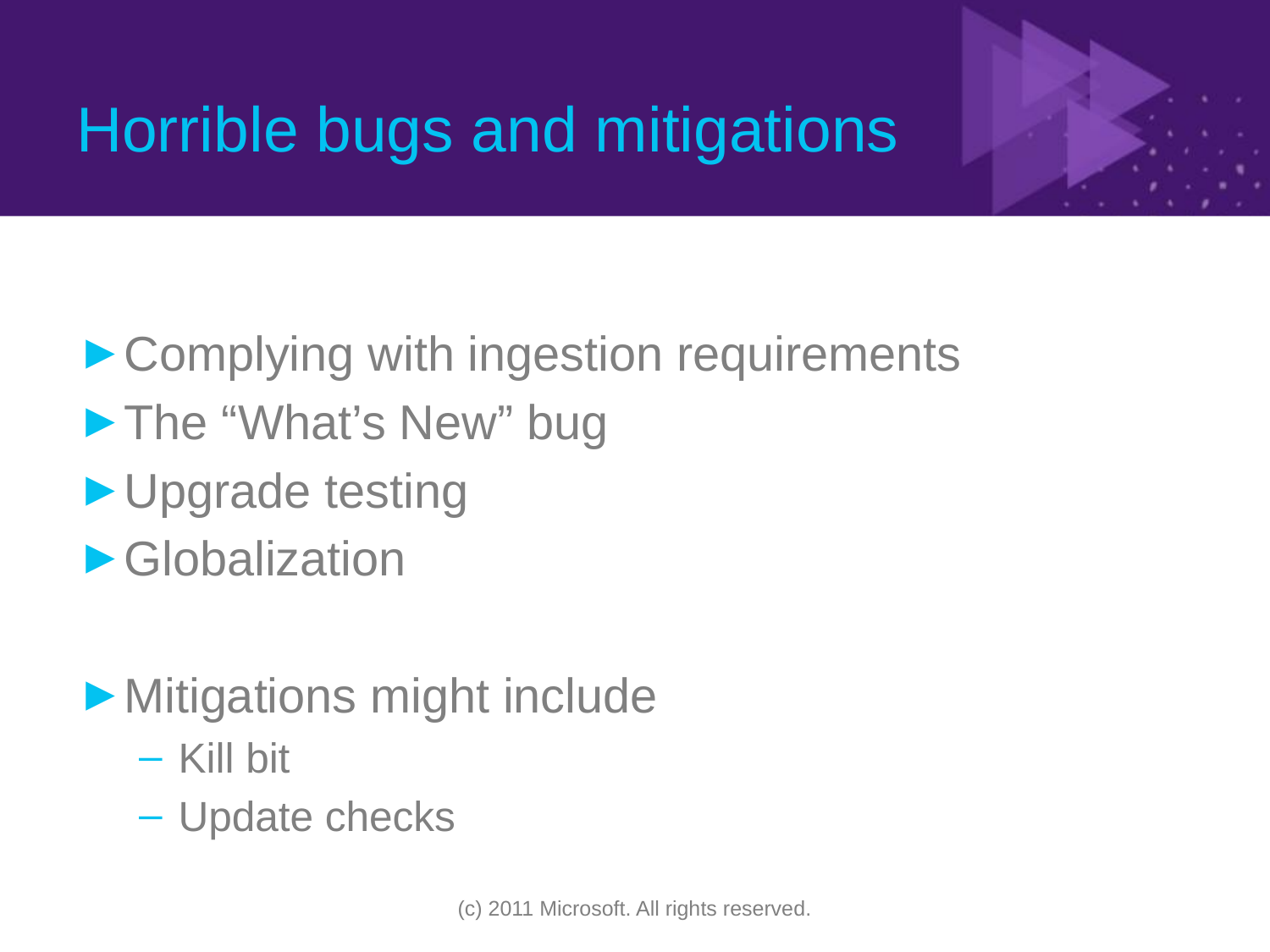

# Horrible bugs and mitigations
Complying with ingestion requirements
The “What’s New” bug
Upgrade testing
Globalization

Mitigations might include
Kill bit
Update checks
(c) 2011 Microsoft. All rights reserved.